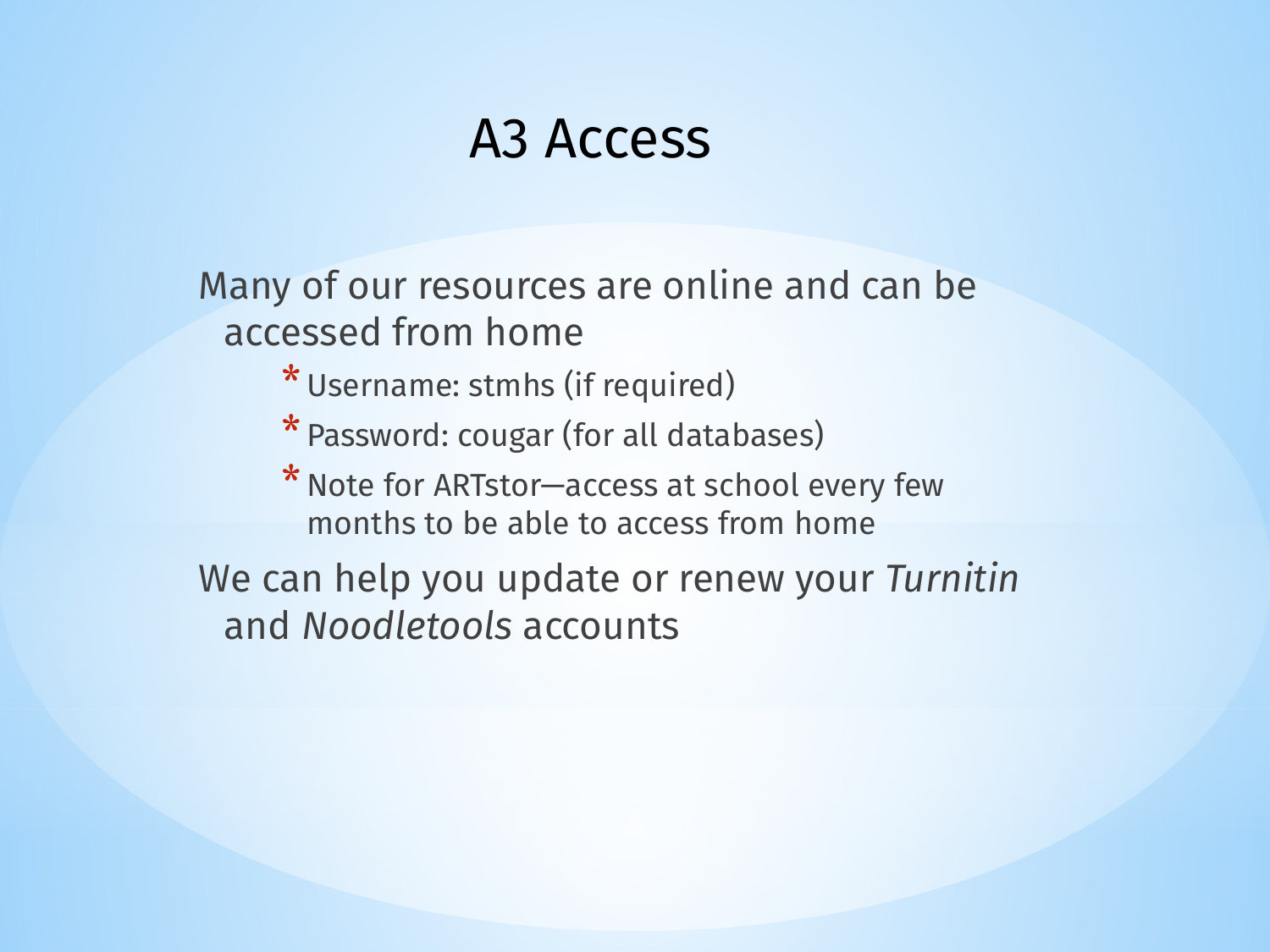

A3 Access
Many of our resources are online and can be accessed from home
Username: stmhs (if required)
Password: cougar (for all databases)
Note for ARTstor—access at school every few months to be able to access from home
We can help you update or renew your Turnitin and Noodletools accounts